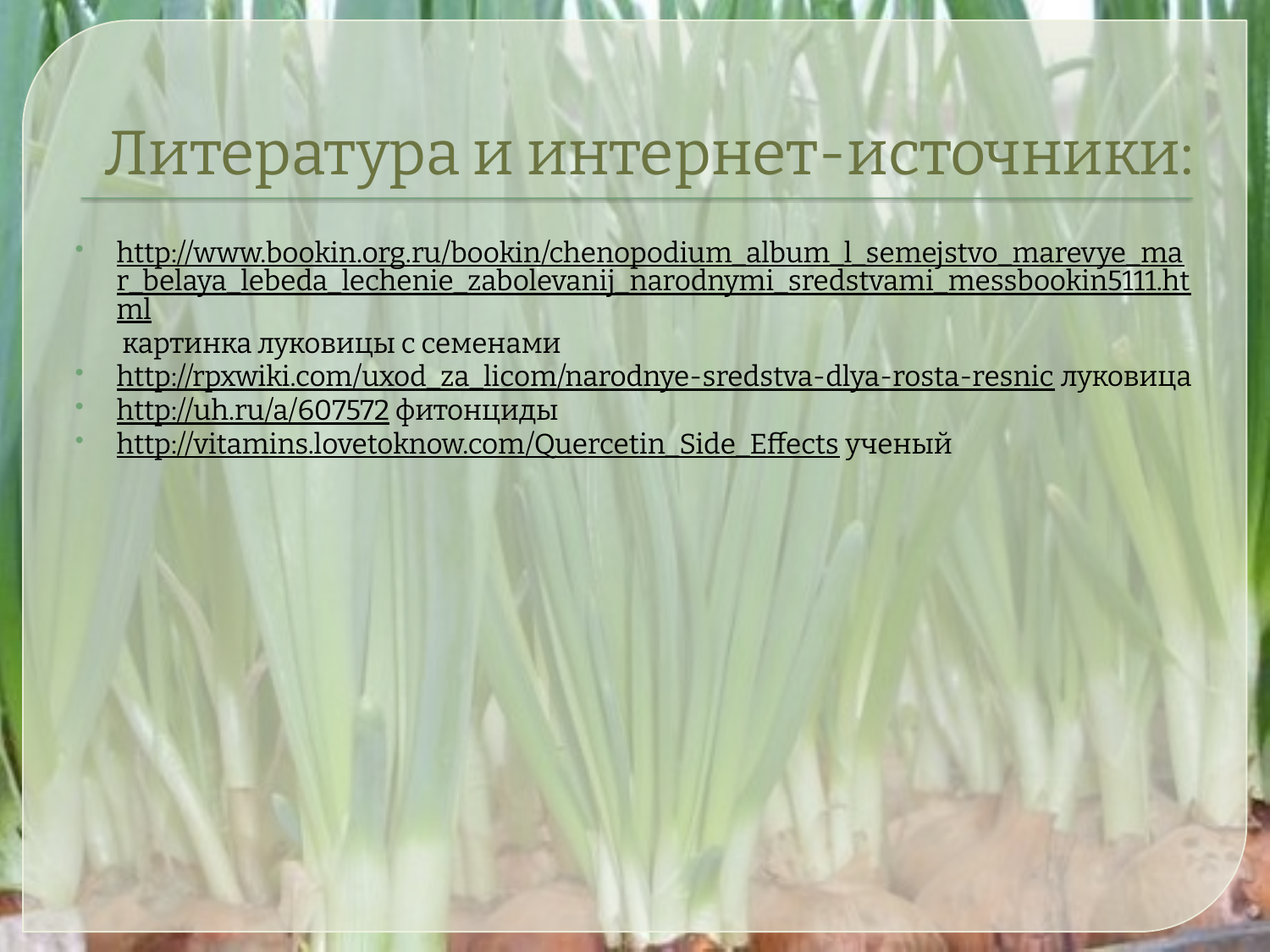

# Литература и интернет-источники:
http://www.bookin.org.ru/bookin/chenopodium_album_l_semejstvo_marevye_mar_belaya_lebeda_lechenie_zabolevanij_narodnymi_sredstvami_messbookin5111.html картинка луковицы с семенами
http://rpxwiki.com/uxod_za_licom/narodnye-sredstva-dlya-rosta-resnic луковица
http://uh.ru/a/607572 фитонциды
http://vitamins.lovetoknow.com/Quercetin_Side_Effects ученый